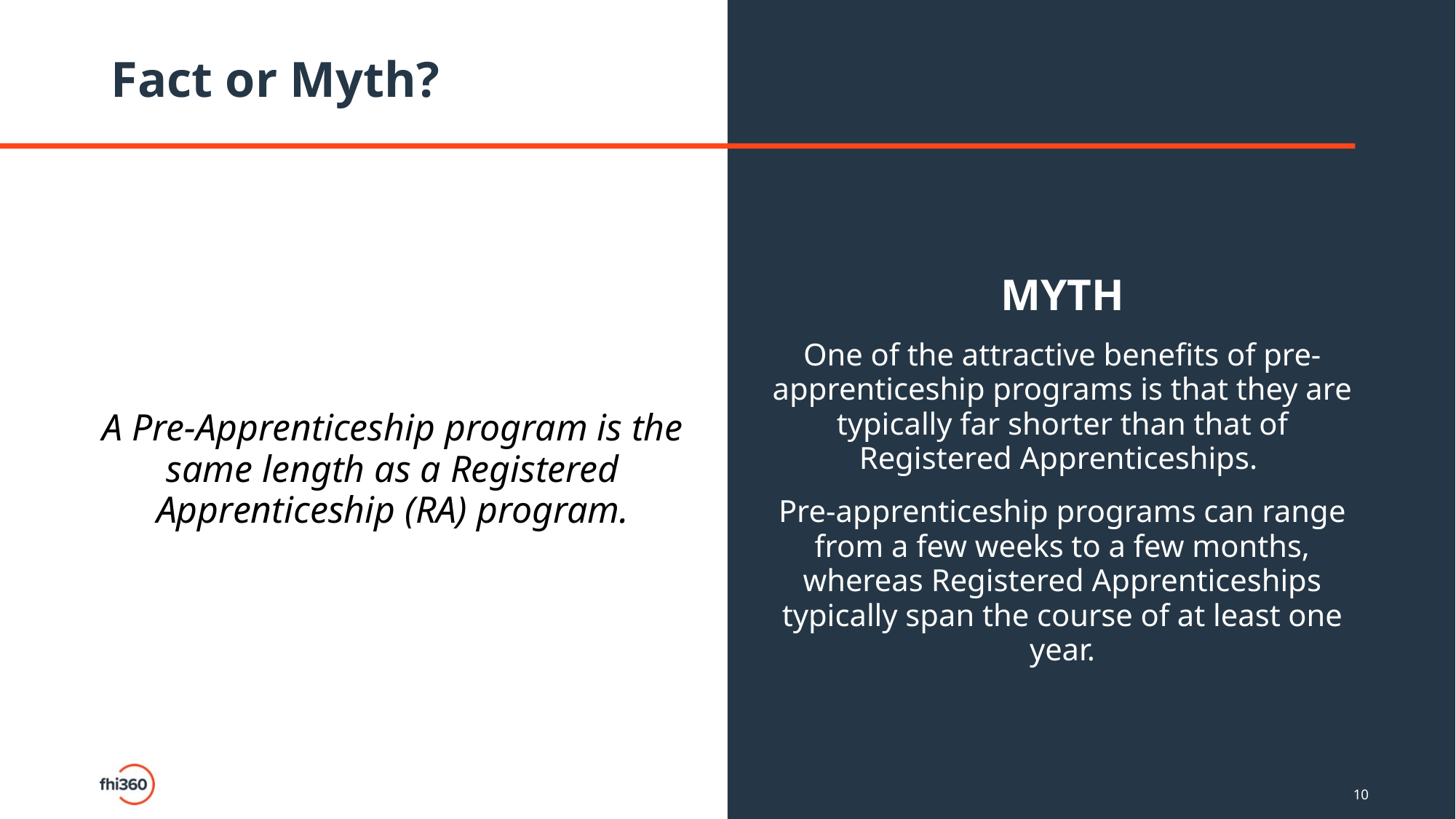

# Fact or Myth?
A Pre-Apprenticeship program is the same length as a Registered Apprenticeship (RA) program.
MYTH
One of the attractive benefits of pre-apprenticeship programs is that they are typically far shorter than that of Registered Apprenticeships.
Pre-apprenticeship programs can range from a few weeks to a few months, whereas Registered Apprenticeships typically span the course of at least one year.